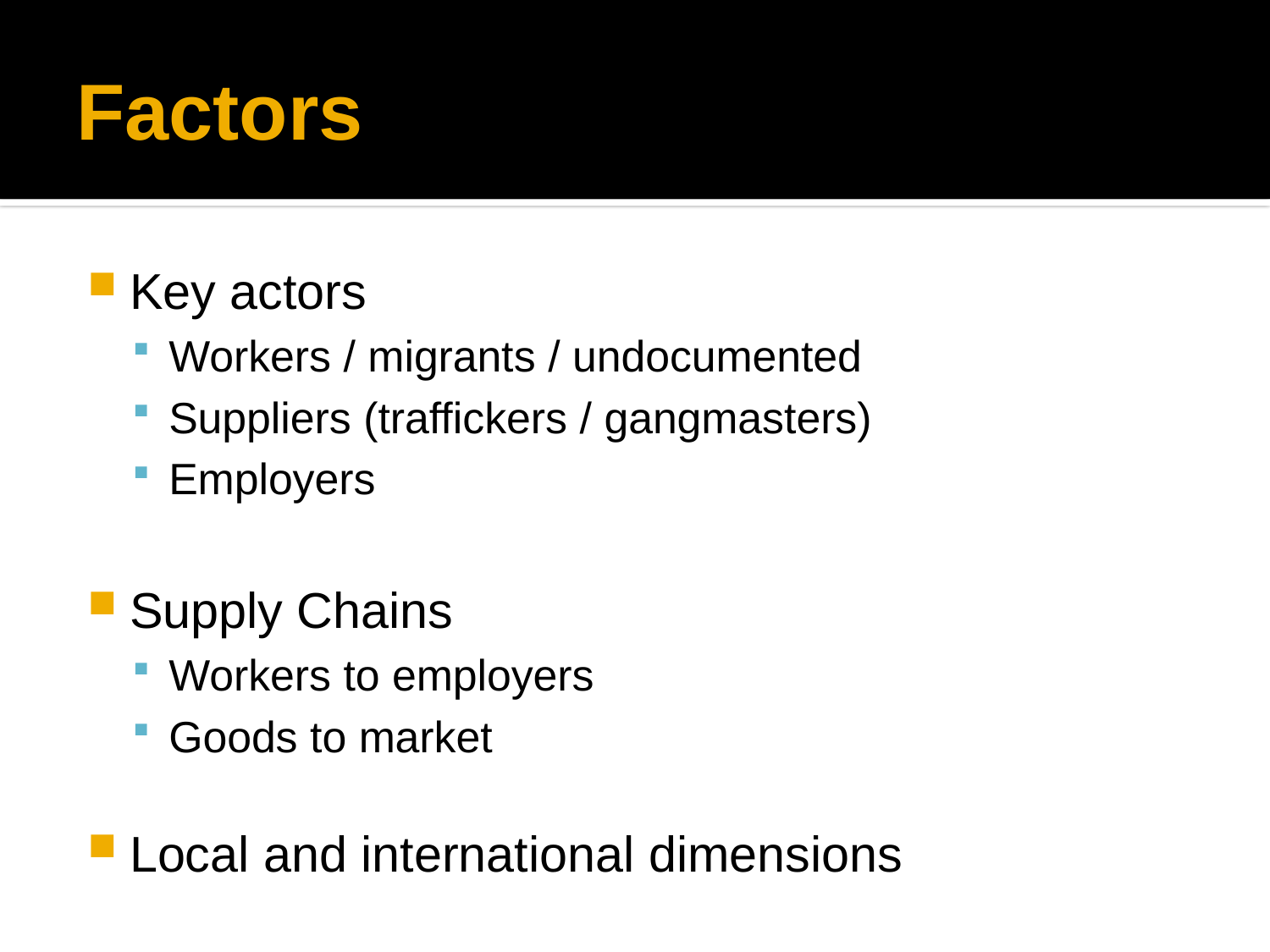

# Factors
Key actors
Workers / migrants / undocumented
Suppliers (traffickers / gangmasters)
Employers

Supply Chains
Workers to employers
Goods to market

Local and international dimensions